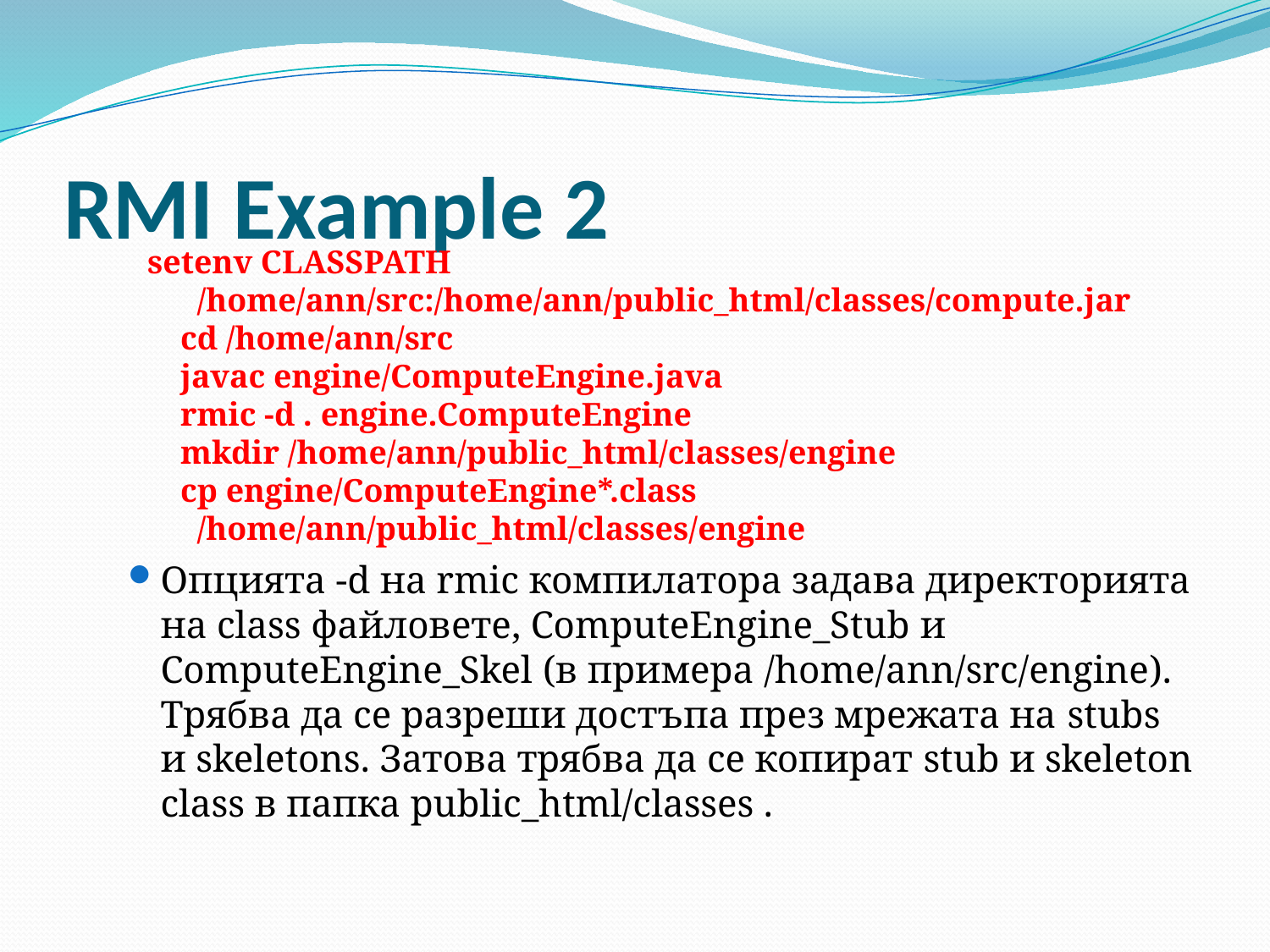

# RMI Example 2
setenv CLASSPATH
      /home/ann/src:/home/ann/public_html/classes/compute.jar
    cd /home/ann/src
    javac engine/ComputeEngine.java
    rmic -d . engine.ComputeEngine
    mkdir /home/ann/public_html/classes/engine
    cp engine/ComputeEngine*.class
      /home/ann/public_html/classes/engine

Опцията -d на rmic компилатора задава директорията на class файловете, ComputeEngine_Stub и ComputeEngine_Skel (в примера /home/ann/src/engine). Трябва да се разреши достъпа през мрежата на stubs и skeletons. Затова трябва да се копират stub и skeleton class в папка public_html/classes .